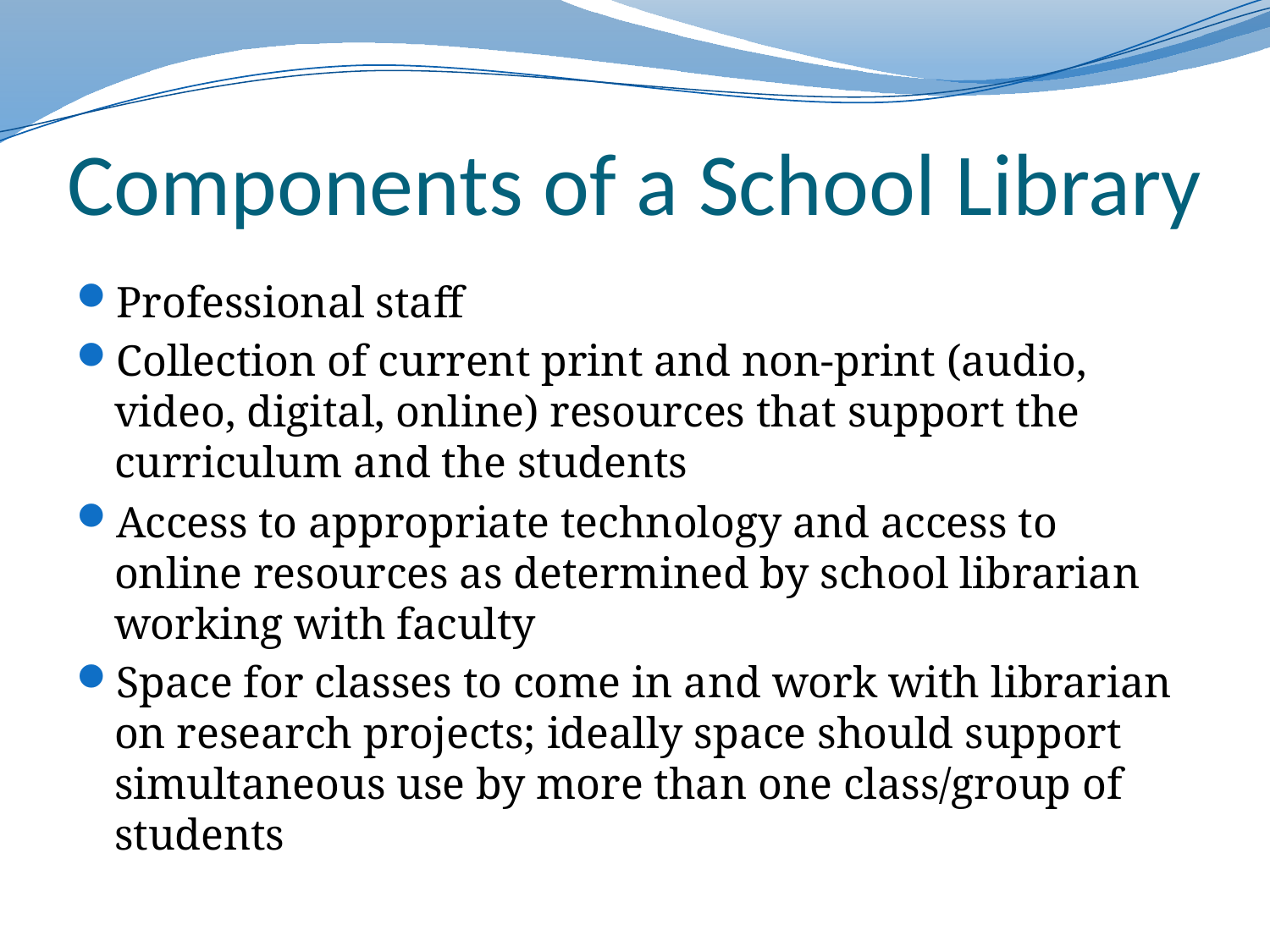

# Components of a School Library
Professional staff
Collection of current print and non-print (audio, video, digital, online) resources that support the curriculum and the students
Access to appropriate technology and access to online resources as determined by school librarian working with faculty
Space for classes to come in and work with librarian on research projects; ideally space should support simultaneous use by more than one class/group of students